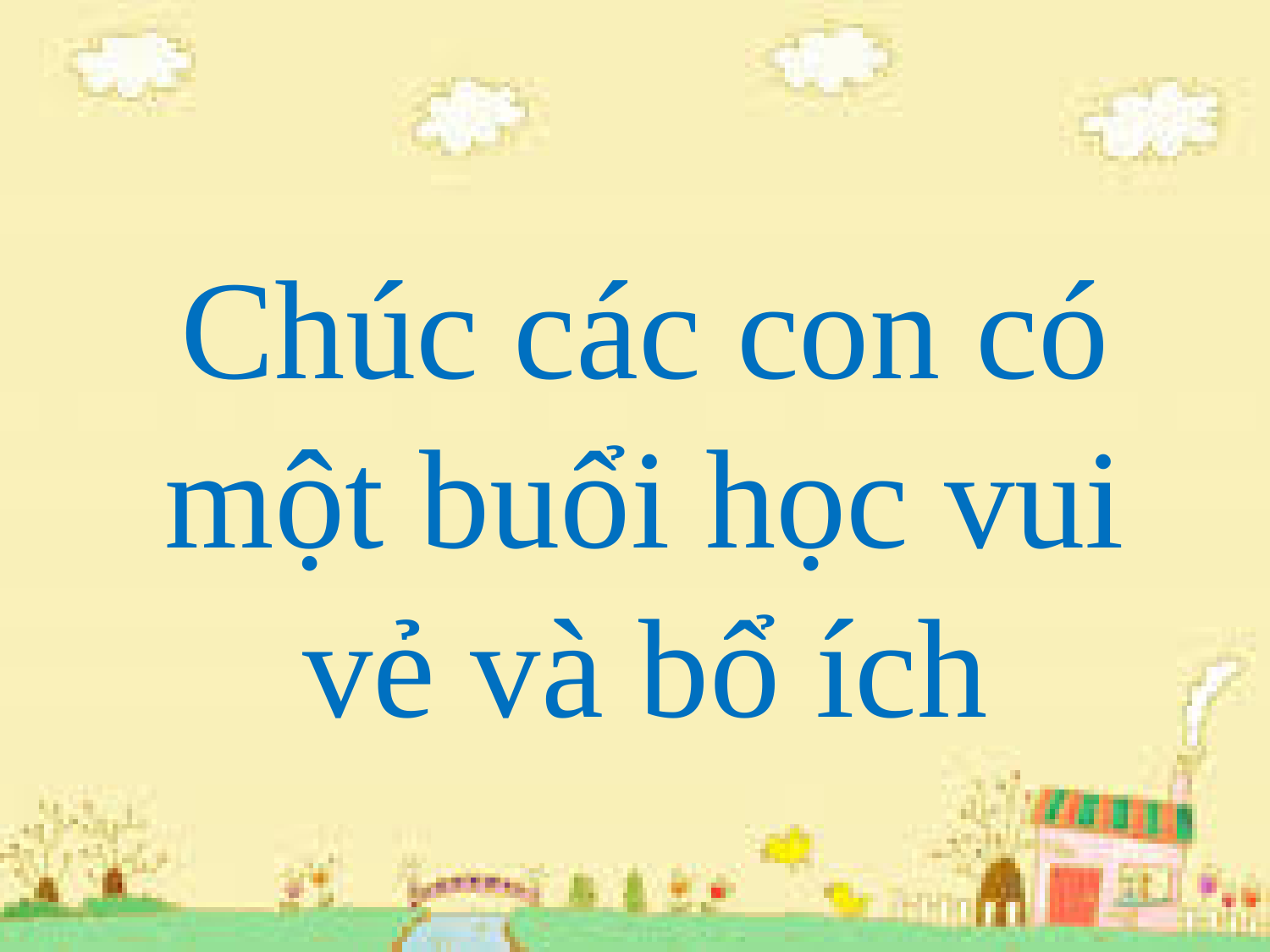

# Chúc các con có một buổi học vui vẻ và bổ ích